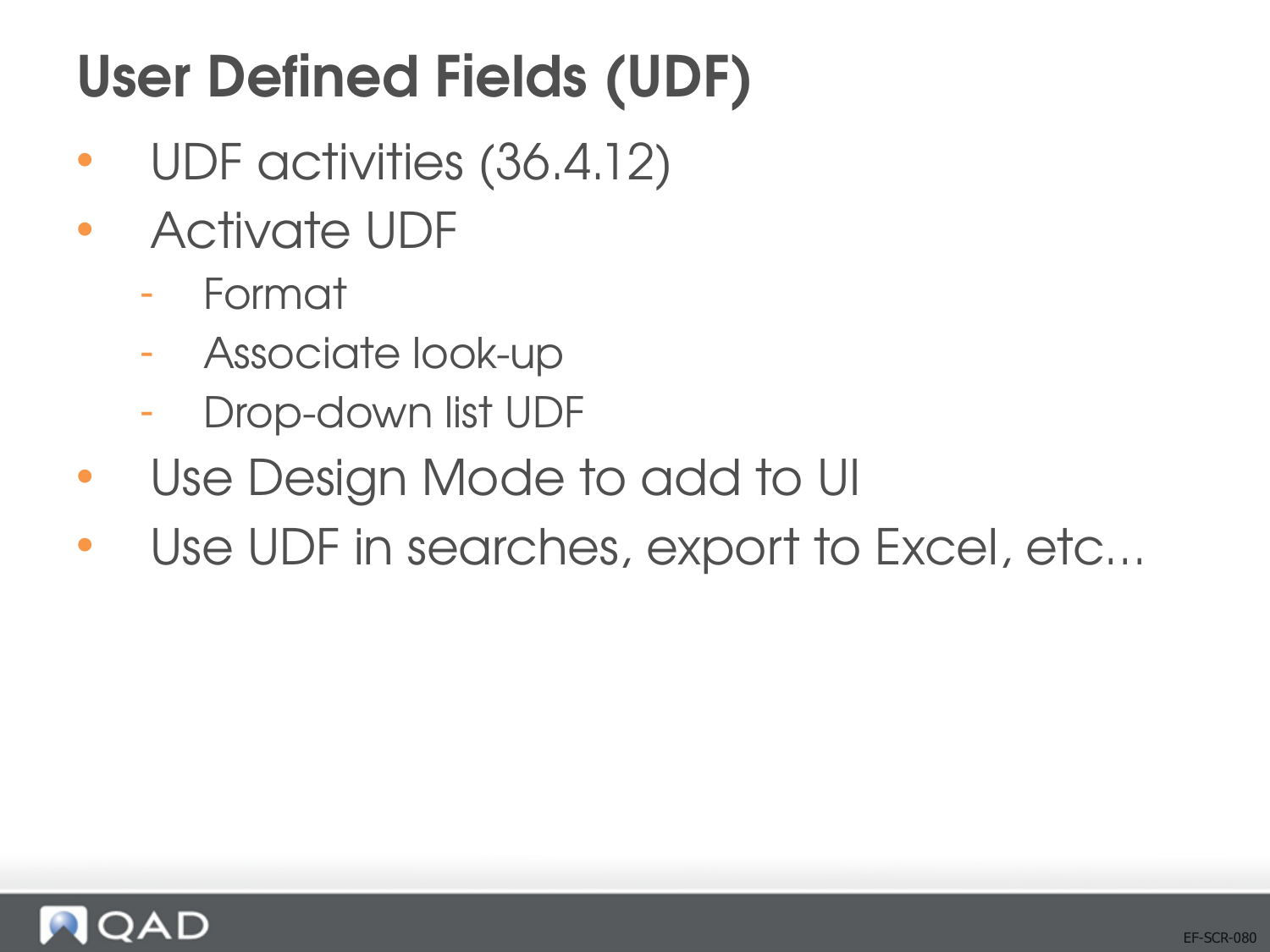

# User Defined Fields (UDF)
UDF activities (36.4.12)
Activate UDF
Format
Associate look-up
Drop-down list UDF
Use Design Mode to add to UI
Use UDF in searches, export to Excel, etc…
EF-SCR-080